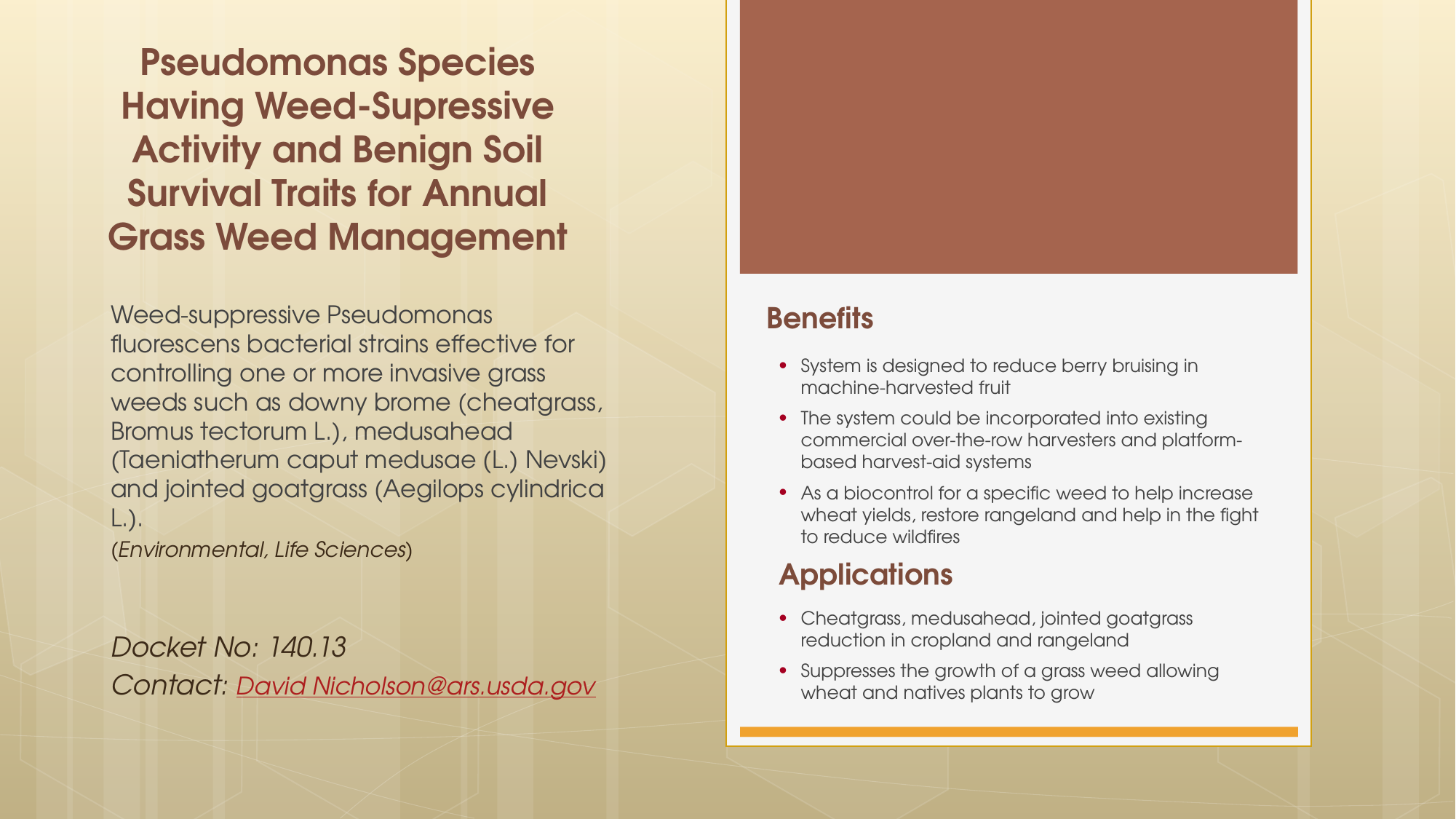

# Pseudomonas Species Having Weed-Supressive Activity and Benign Soil Survival Traits for Annual Grass Weed Management
Weed-suppressive Pseudomonas fluorescens bacterial strains effective for controlling one or more invasive grass weeds such as downy brome (cheatgrass, Bromus tectorum L.), medusahead (Taeniatherum caput medusae (L.) Nevski) and jointed goatgrass (Aegilops cylindrica L.).
(Environmental, Life Sciences)

Docket No: 140.13
Contact: David Nicholson@ars.usda.gov

Benefits

System is designed to reduce berry bruising in machine-harvested fruit
The system could be incorporated into existing commercial over-the-row harvesters and platform-based harvest-aid systems
As a biocontrol for a specific weed to help increase wheat yields, restore rangeland and help in the fight to reduce wildfires
Applications

Cheatgrass, medusahead, jointed goatgrass reduction in cropland and rangeland
Suppresses the growth of a grass weed allowing wheat and natives plants to grow